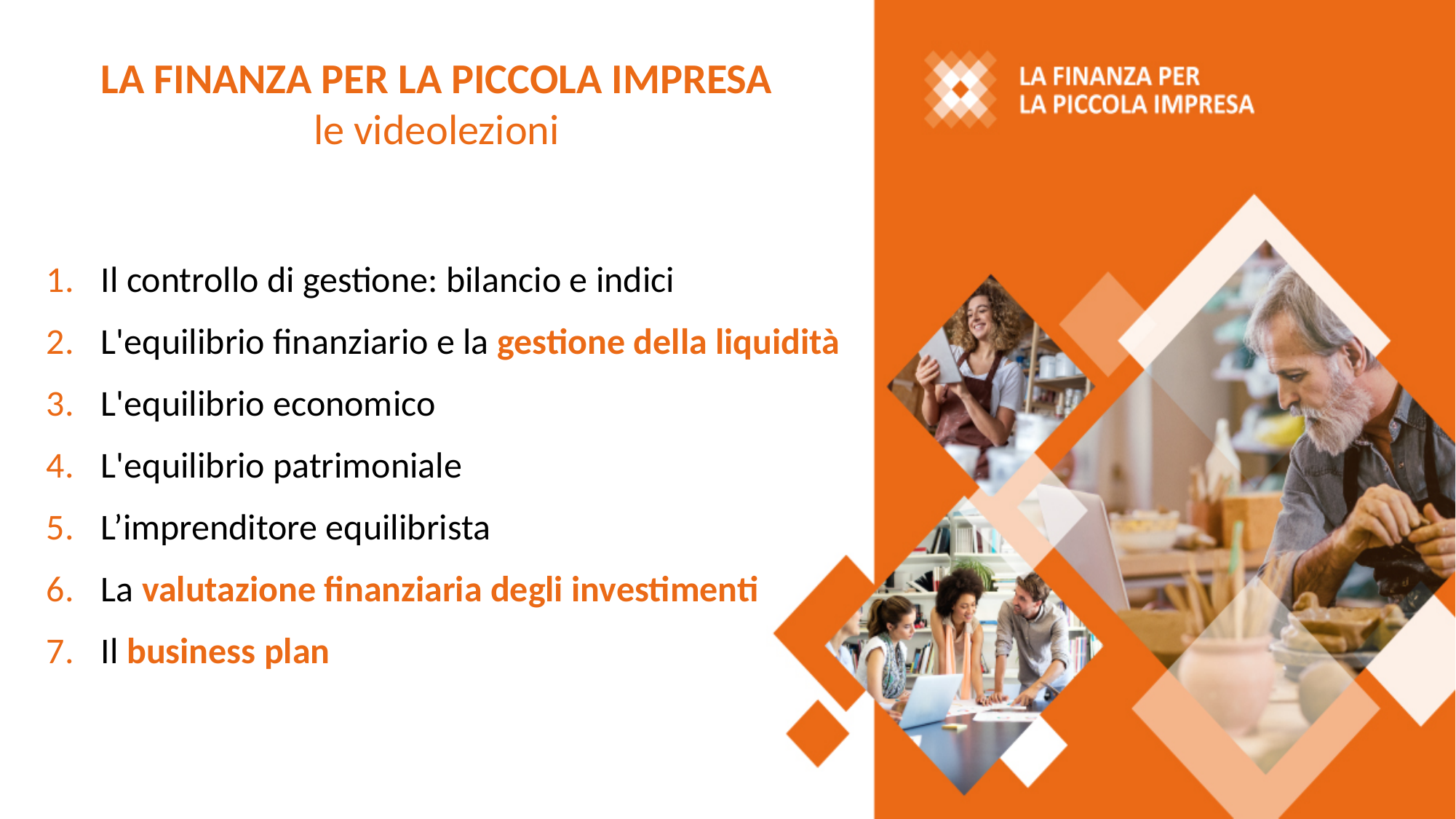

Leonardo Nafissi <l.nafissi@fcgconsulting.it>
LA FINANZA PER LA PICCOLA IMPRESA
le videolezioni
Il controllo di gestione: bilancio e indici
L'equilibrio finanziario e la gestione della liquidità
L'equilibrio economico
L'equilibrio patrimoniale
L’imprenditore equilibrista
La valutazione finanziaria degli investimenti
Il business plan